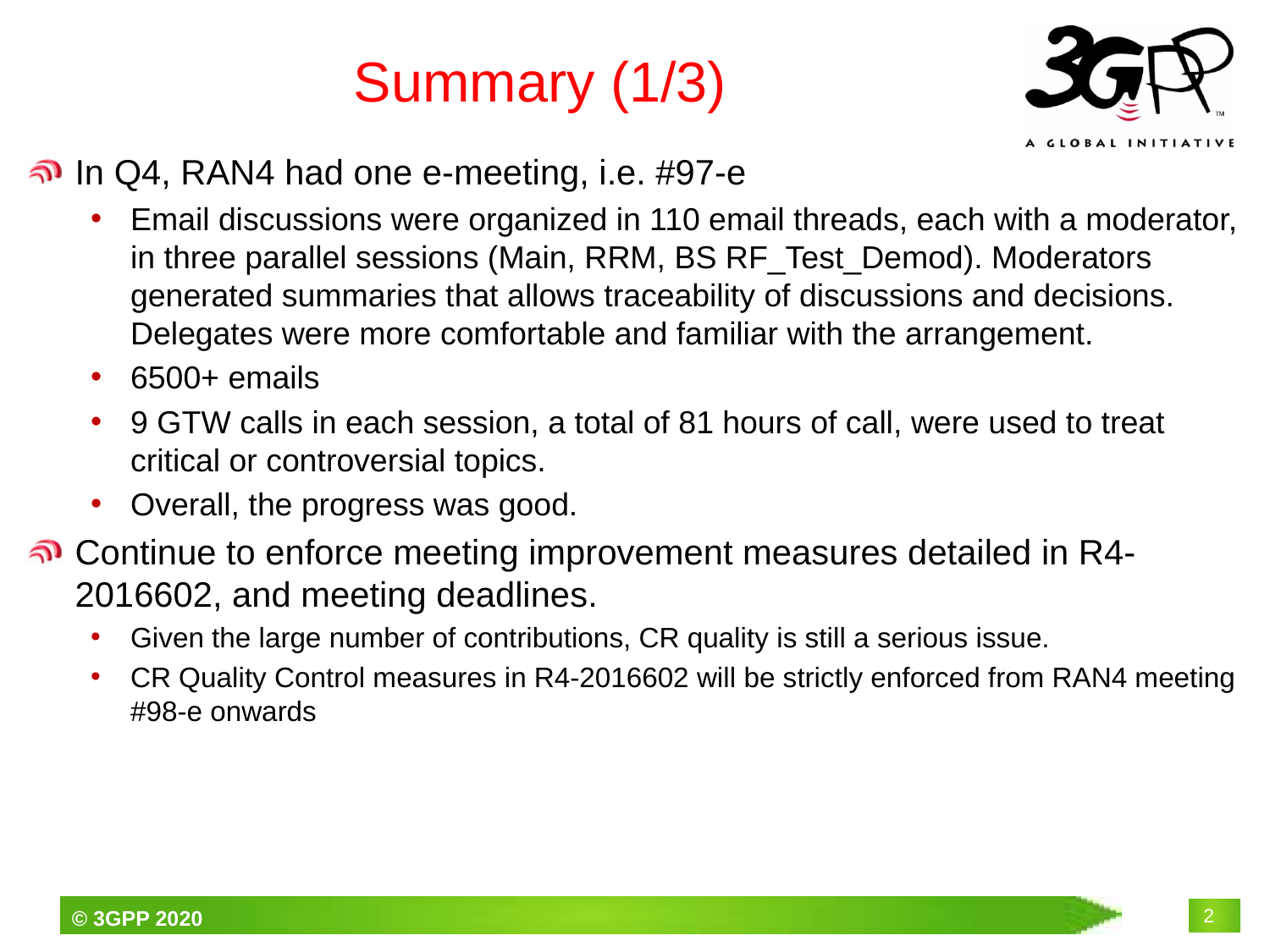

# Summary (1/3)

In Q4, RAN4 had one e-meeting, i.e. #97-e
Email discussions were organized in 110 email threads, each with a moderator, in three parallel sessions (Main, RRM, BS RF_Test_Demod). Moderators generated summaries that allows traceability of discussions and decisions. Delegates were more comfortable and familiar with the arrangement.
6500+ emails
9 GTW calls in each session, a total of 81 hours of call, were used to treat critical or controversial topics.
Overall, the progress was good.
Continue to enforce meeting improvement measures detailed in R4-2016602, and meeting deadlines.
Given the large number of contributions, CR quality is still a serious issue.
CR Quality Control measures in R4-2016602 will be strictly enforced from RAN4 meeting #98-e onwards